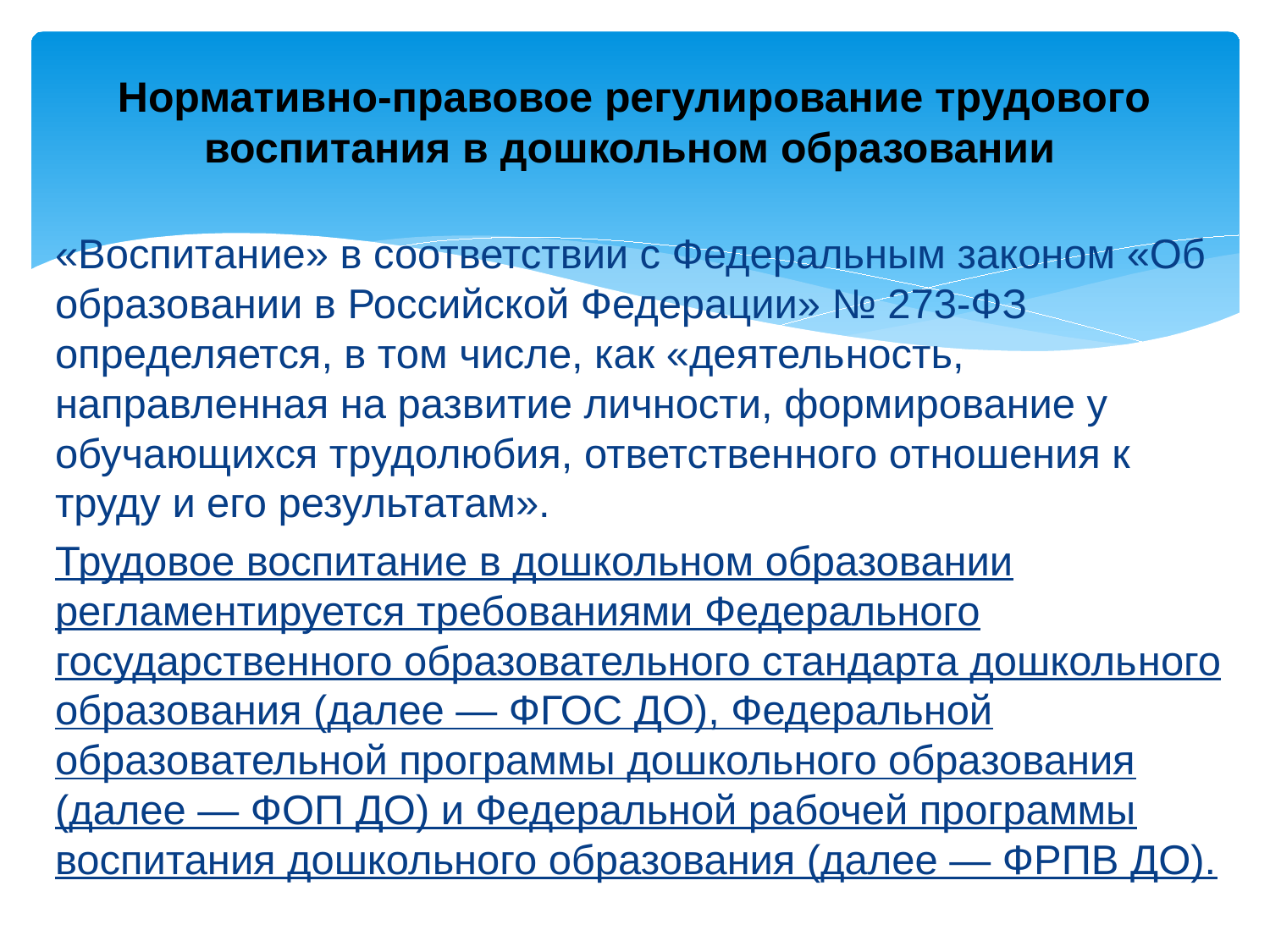

#
 Нормативно-правовое регулирование трудового воспитания в дошкольном образовании
«Воспитание» в соответствии с Федеральным законом «Об образовании в Российской Федерации» № 273-ФЗ определяется, в том числе, как «деятель­ность, направленная на развитие личности, формирование у обучающихся тру­долюбия, ответственного отношения к труду и его результатам».
Трудовое воспитание в дошкольном образовании регламентируется требо­ваниями Федерального государственного образовательного стандарта дошколь­ного образования (далее — ФГОС ДО), Федеральной образовательной программы дошкольного образования (далее — ФОП ДО) и Федеральной рабочей программы воспитания дошкольного образования (далее — ФРПВ ДО).